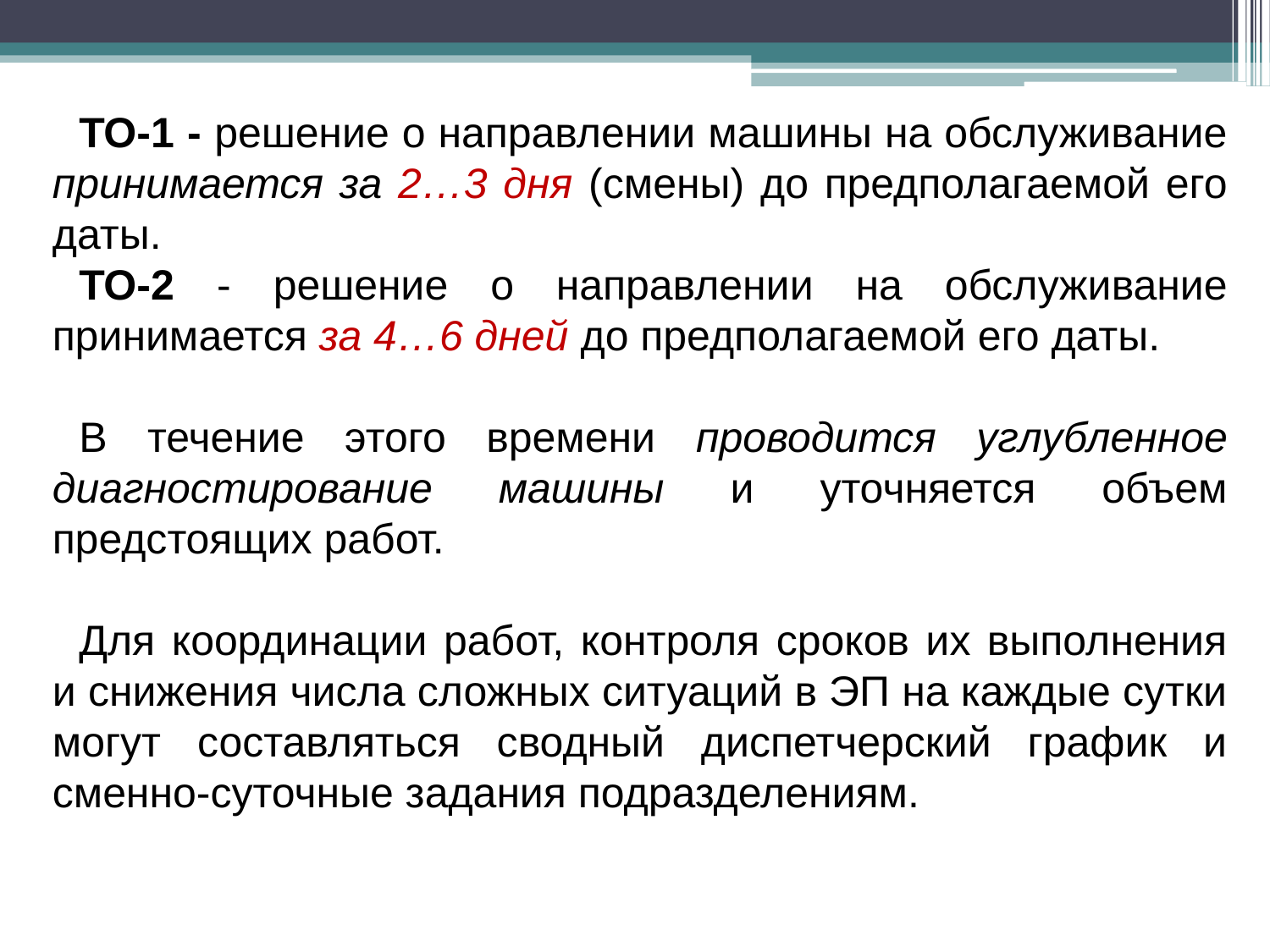

ТО-1 - решение о направлении машины на обслуживание принимается за 2…3 дня (смены) до предполагаемой его даты.
ТО-2 - решение о направлении на обслуживание принимается за 4…6 дней до предполагаемой его даты.

В течение этого времени проводится углубленное диагностирование машины и уточняется объем предстоящих работ.

Для координации работ, контроля сроков их выполнения и снижения числа сложных ситуаций в ЭП на каждые сутки могут составляться сводный диспетчерский график и сменно-суточные задания подразделениям.